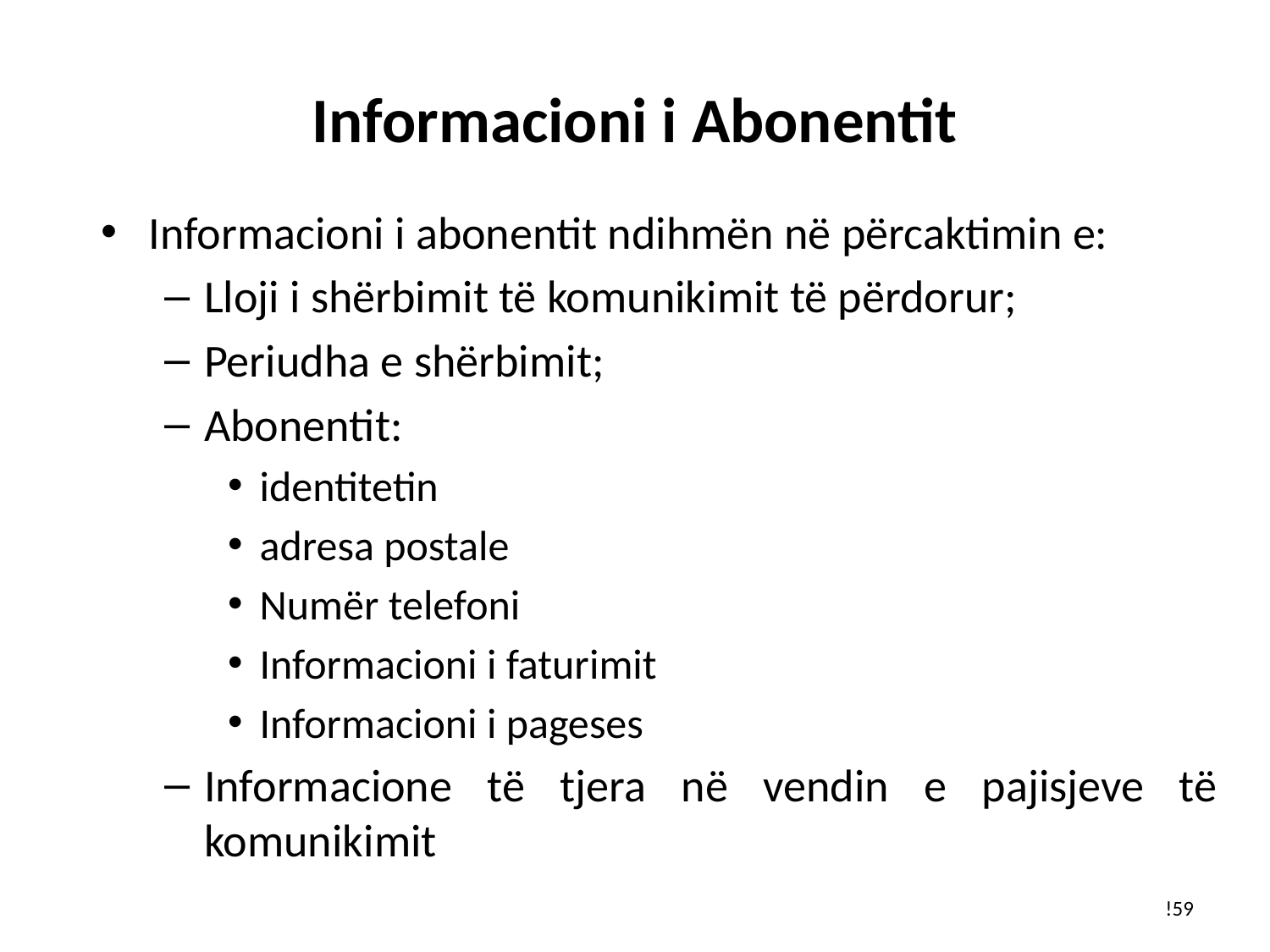

# Informacioni i Abonentit
Informacioni i abonentit ndihmën në përcaktimin e:
Lloji i shërbimit të komunikimit të përdorur;
Periudha e shërbimit;
Abonentit:
identitetin
adresa postale
Numër telefoni
Informacioni i faturimit
Informacioni i pageses
Informacione të tjera në vendin e pajisjeve të komunikimit
!59